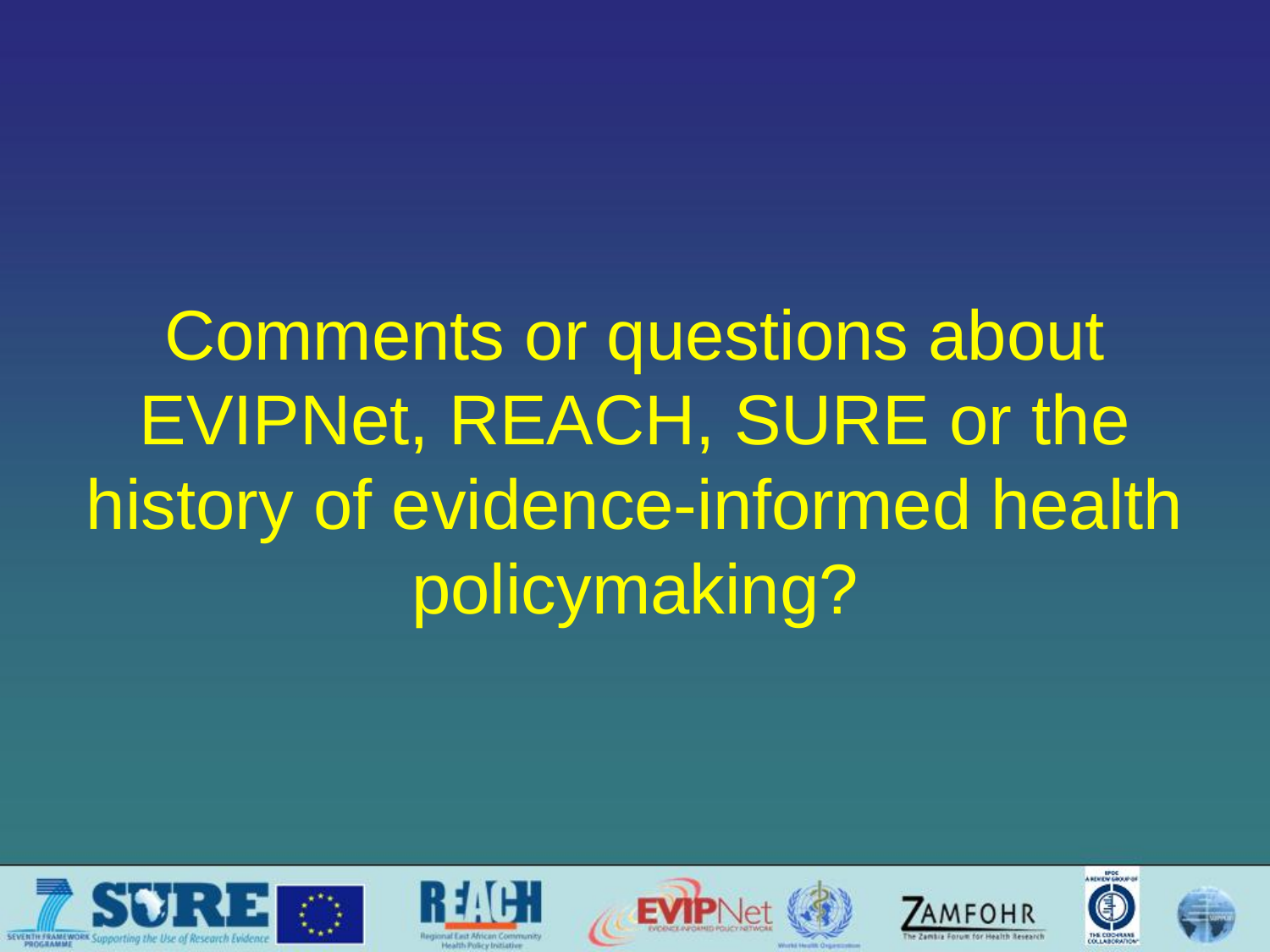

# Comments or questions about EVIPNet, REACH, SURE or the history of evidence-informed health policymaking?